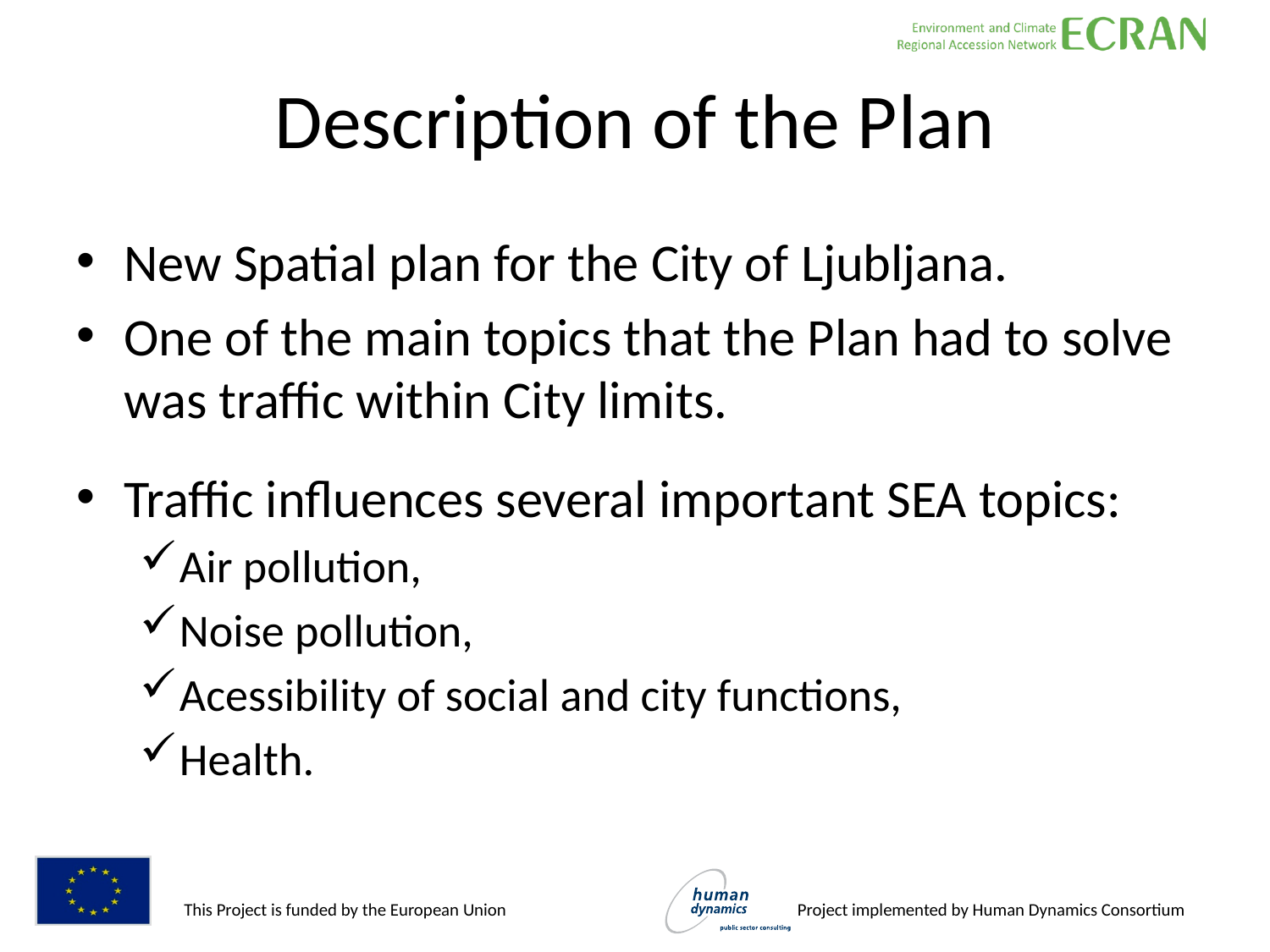

# Description of the Plan
New Spatial plan for the City of Ljubljana.
One of the main topics that the Plan had to solve was traffic within City limits.

Traffic influences several important SEA topics:
Air pollution,
Noise pollution,
Acessibility of social and city functions,
Health.